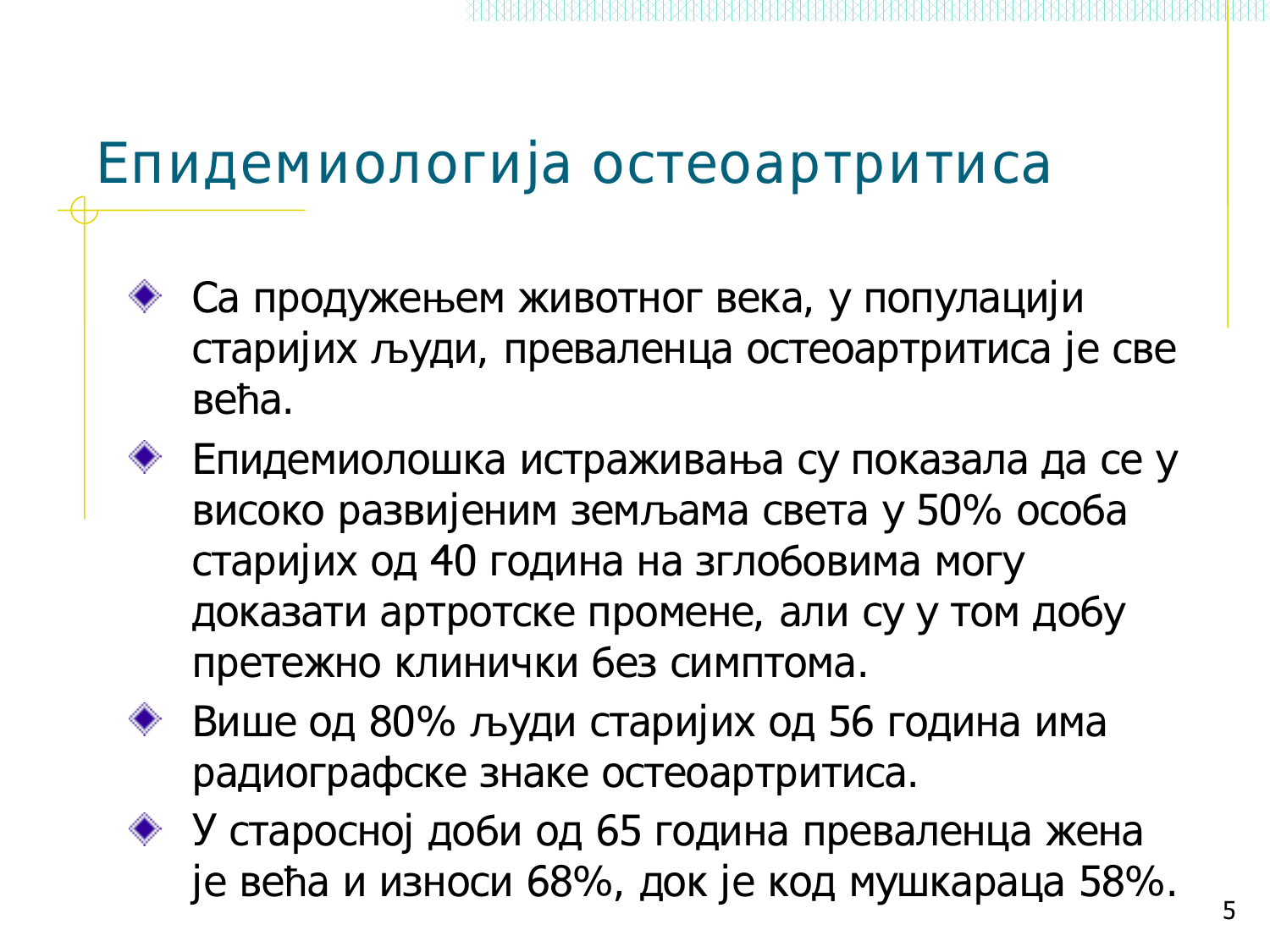

# Епидемиологија остеоартритиса
Са продужењем животног века, у популацији старијих људи, преваленца остеоартритиса је све већа.
Епидемиолошка истраживања су показала да се у високо развијеним земљама света у 50% особа старијих од 40 година на зглобовима могу доказати артротске промене, али су у том добу претежно клинички без симптома.
Више од 80% људи старијих од 56 година има радиографске знаке остеоартритиса.
У старосној доби од 65 година преваленца жена је већа и износи 68%, док је код мушкараца 58%.
5